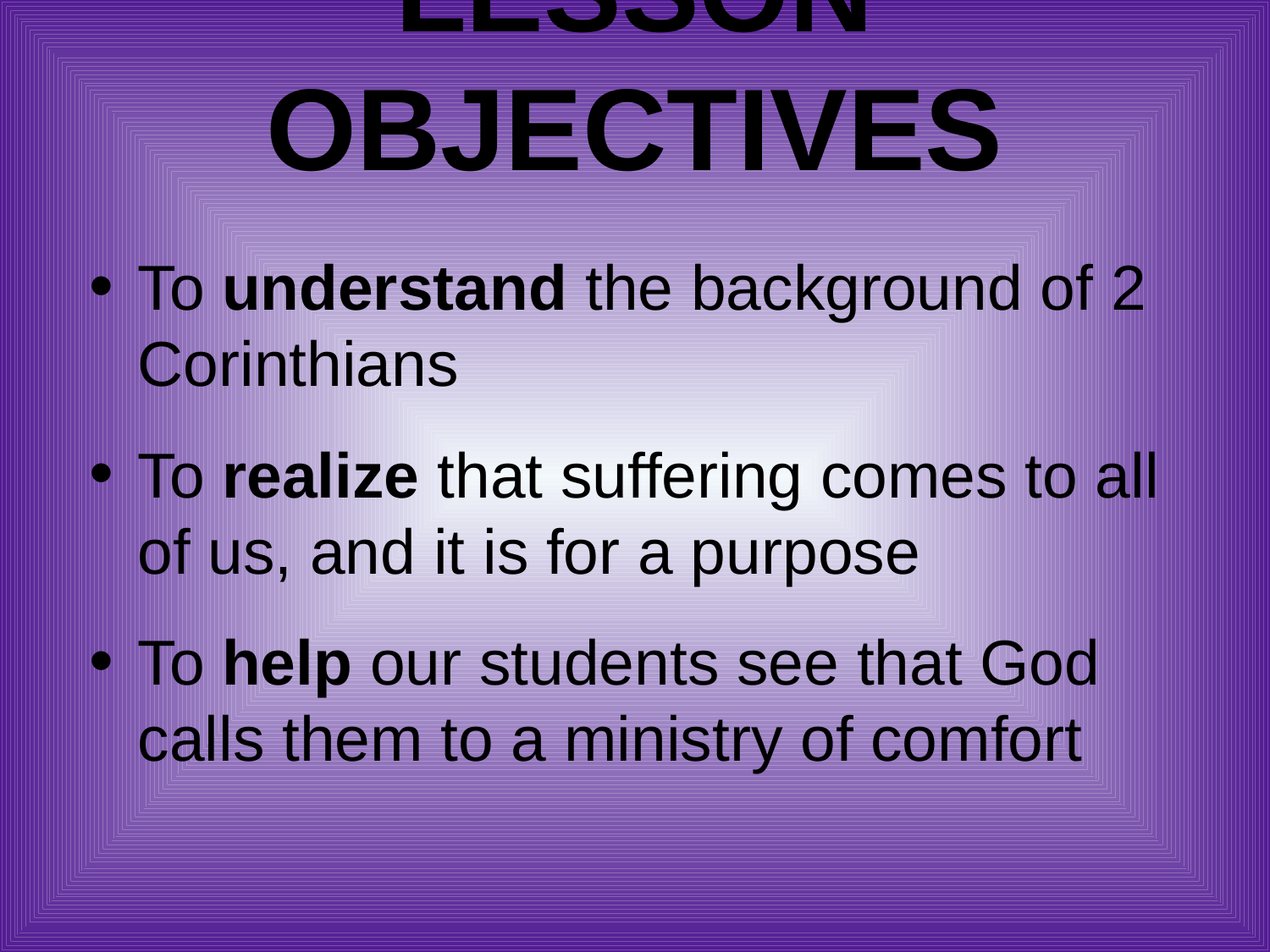

# Lesson Objectives
To understand the background of 2 Corinthians
To realize that suffering comes to all of us, and it is for a purpose
To help our students see that God calls them to a ministry of comfort